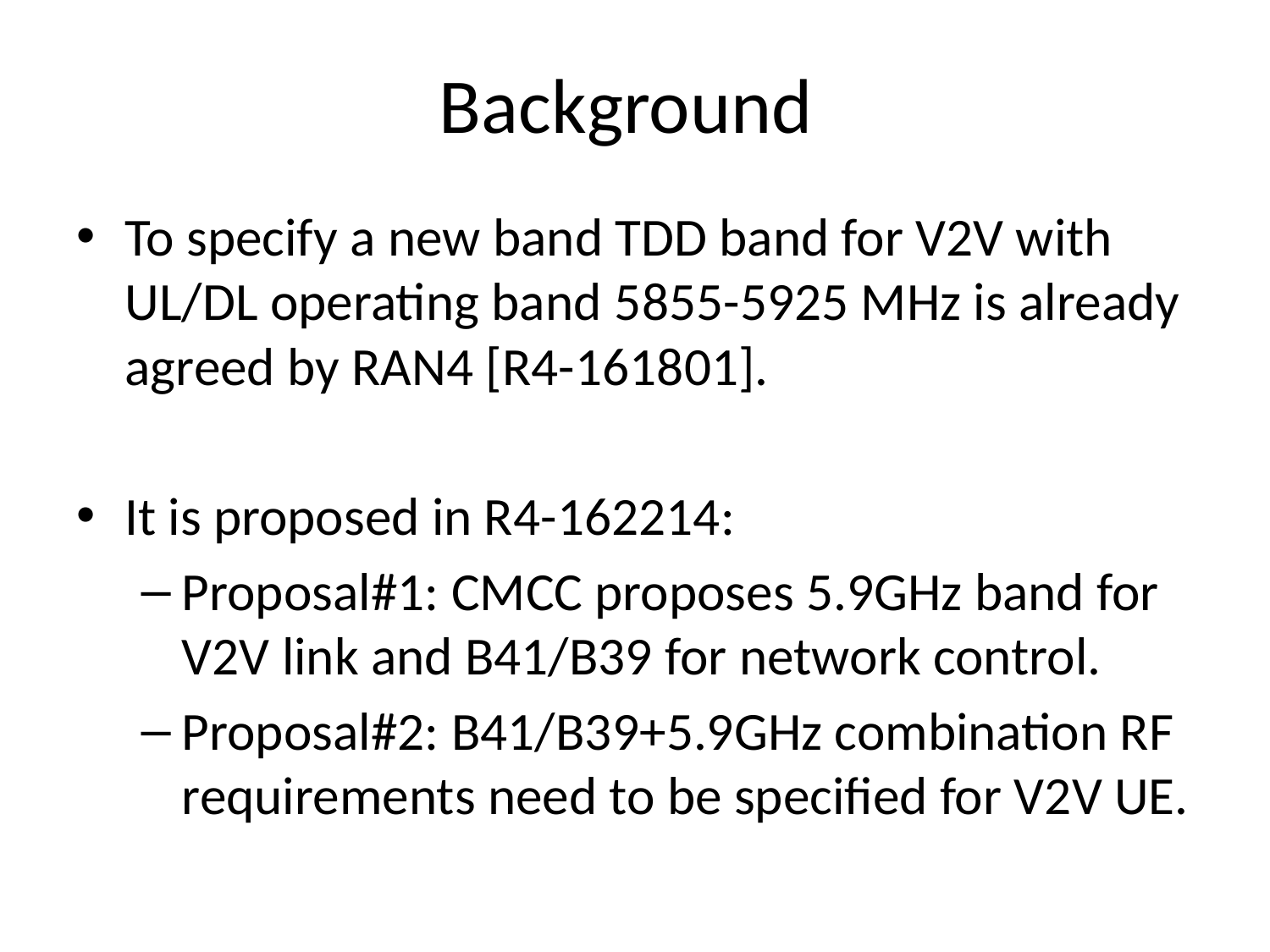

# Background
To specify a new band TDD band for V2V with UL/DL operating band 5855-5925 MHz is already agreed by RAN4 [R4-161801].

It is proposed in R4-162214:
Proposal#1: CMCC proposes 5.9GHz band for V2V link and B41/B39 for network control.
Proposal#2: B41/B39+5.9GHz combination RF requirements need to be specified for V2V UE.